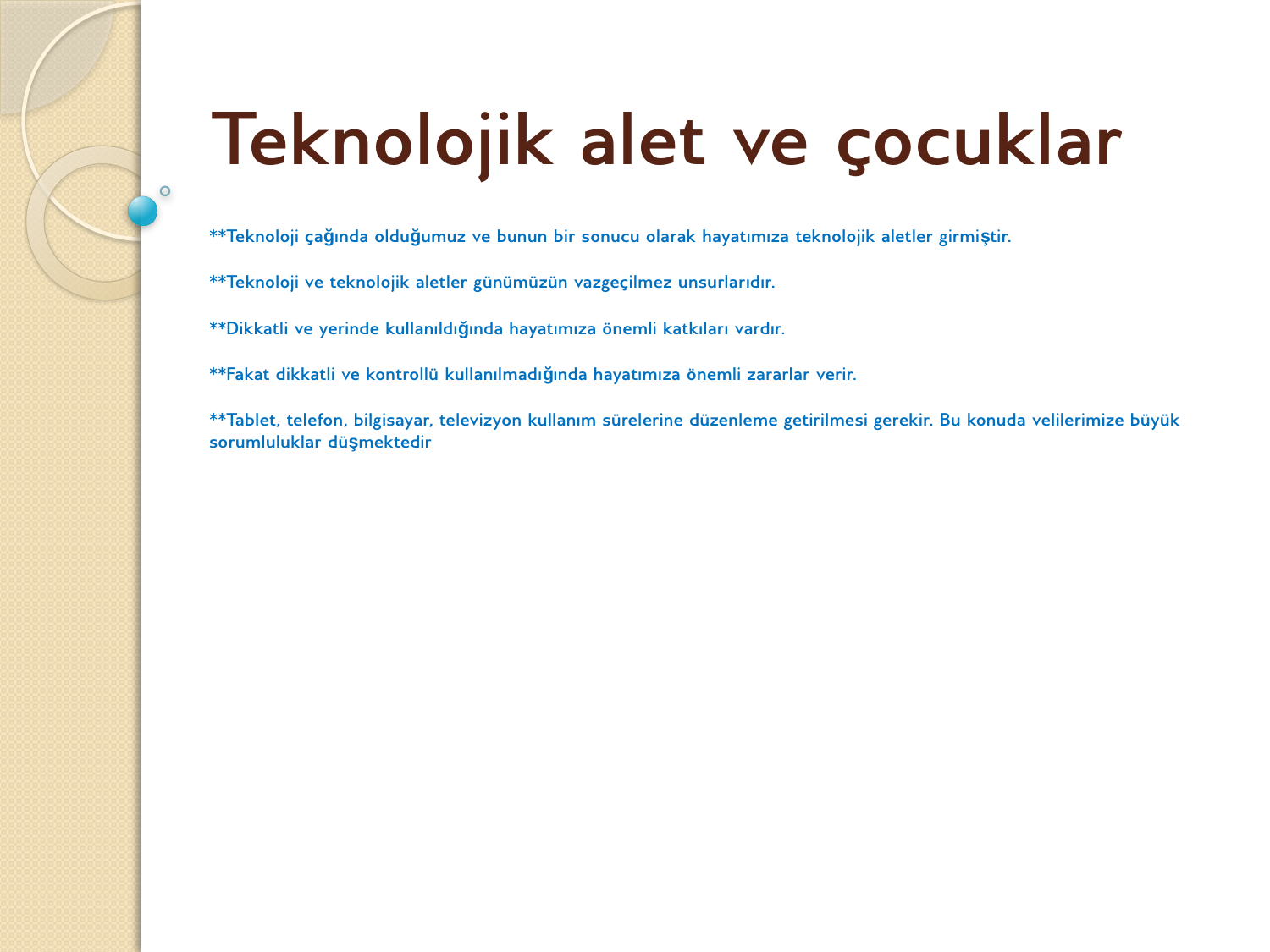

# Teknolojik alet ve çocuklar

**Teknoloji çağında olduğumuz ve bunun bir sonucu olarak hayatımıza teknolojik aletler girmiştir.

**Teknoloji ve teknolojik aletler günümüzün vazgeçilmez unsurlarıdır.

**Dikkatli ve yerinde kullanıldığında hayatımıza önemli katkıları vardır.

**Fakat dikkatli ve kontrollü kullanılmadığında hayatımıza önemli zararlar verir.

**Tablet, telefon, bilgisayar, televizyon kullanım sürelerine düzenleme getirilmesi gerekir. Bu konuda velilerimize büyük sorumluluklar düşmektedir.